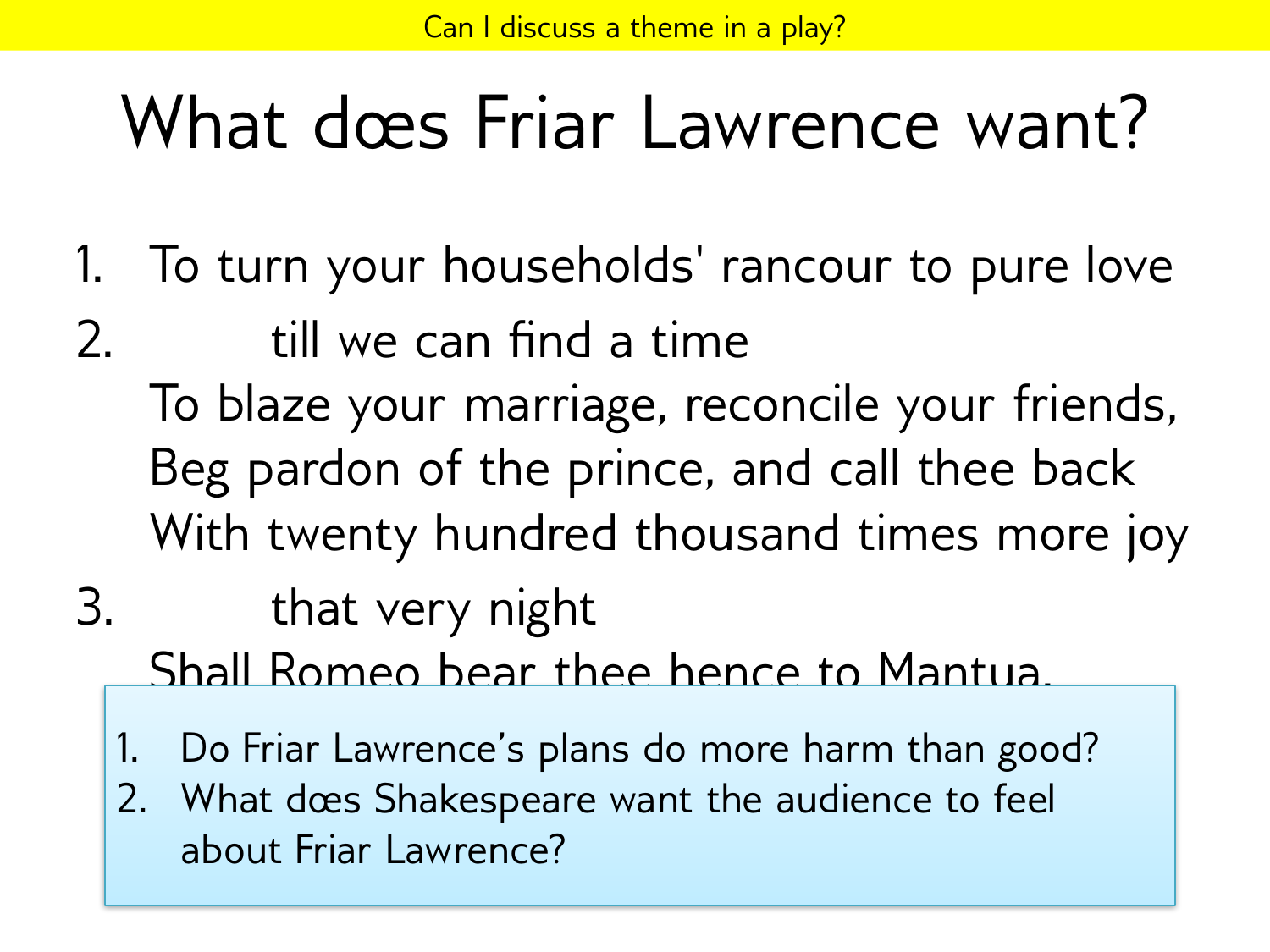

Can I discuss a theme in a play?
# What does Friar Lawrence want?
To turn your households' rancour to pure love
	till we can find a time
To blaze your marriage, reconcile your friends,
Beg pardon of the prince, and call thee back
With twenty hundred thousand times more joy
		that very night
Shall Romeo bear thee hence to Mantua.
And this shall free thee from this present shame;

Do Friar Lawrence’s plans do more harm than good?
What does Shakespeare want the audience to feel about Friar Lawrence?